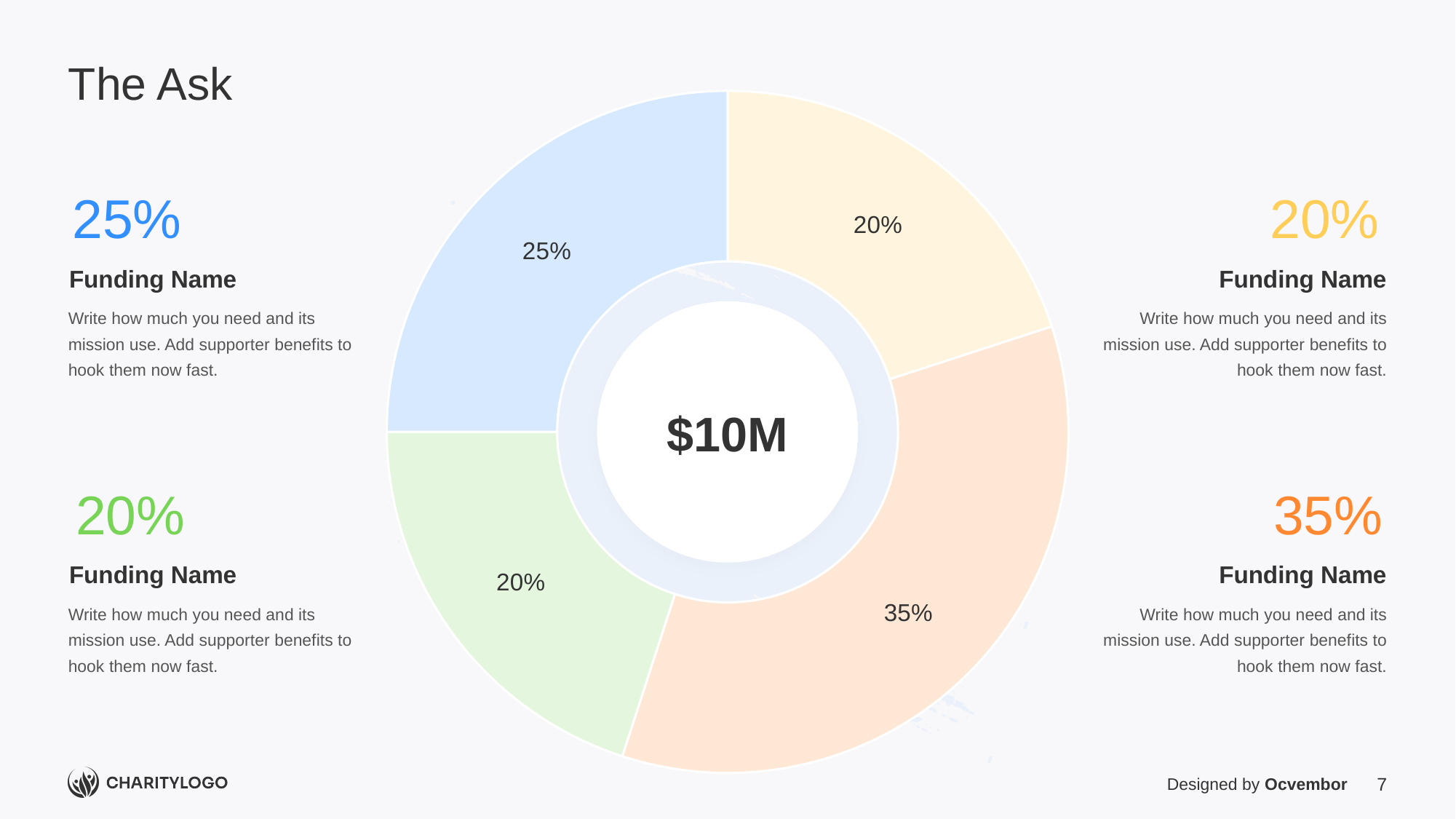

# The Ask

### Chart

| Category | Sales |
|---|---|
| 1st Qtr | 0.2 |
| 2nd Qtr | 0.35 |
| 3rd Qtr | 0.2 |
| 4th Qtr | 0.25 |
25%
20%

Funding Name
Funding Name
$10M
Write how much you need and its mission use. Add supporter benefits to hook them now fast.
Write how much you need and its mission use. Add supporter benefits to hook them now fast.
20%
35%
Funding Name
Funding Name
Write how much you need and its mission use. Add supporter benefits to hook them now fast.
Write how much you need and its mission use. Add supporter benefits to hook them now fast.